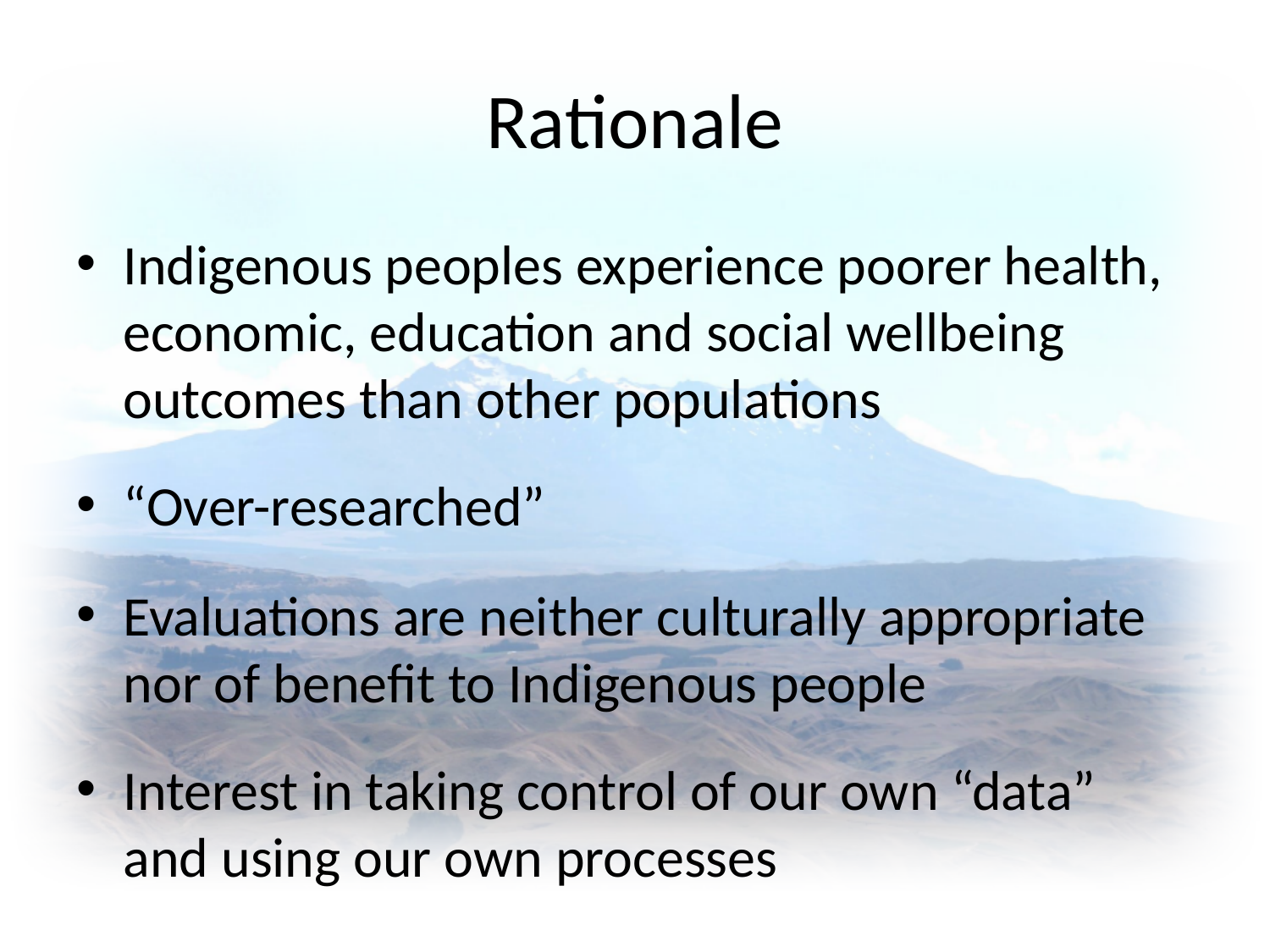

# Rationale
Indigenous peoples experience poorer health, economic, education and social wellbeing outcomes than other populations

“Over-researched”

Evaluations are neither culturally appropriate nor of benefit to Indigenous people

Interest in taking control of our own “data” and using our own processes